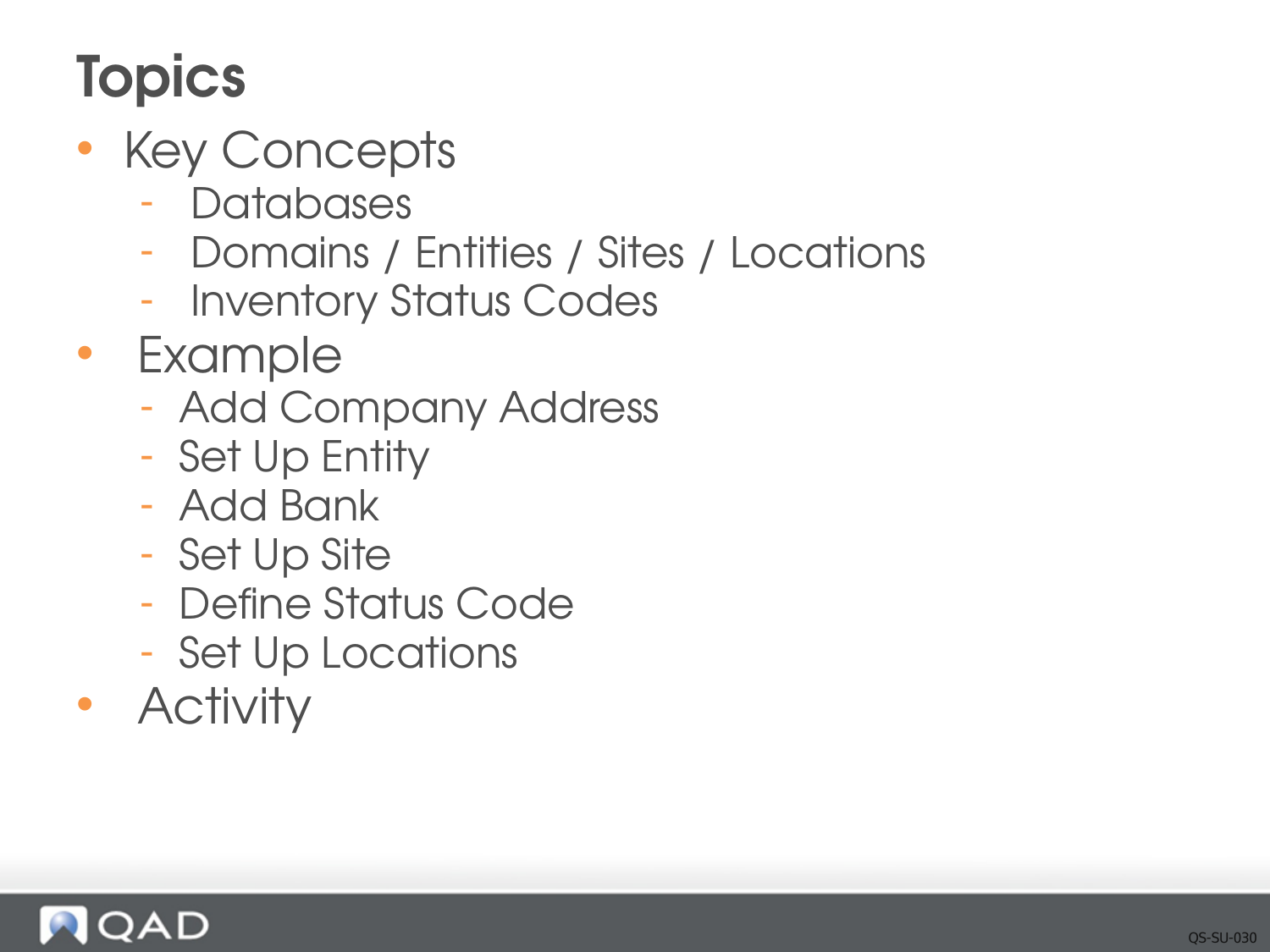

# Topics
Key Concepts
 Databases
 Domains / Entities / Sites / Locations
 Inventory Status Codes
 Example
Add Company Address
Set Up Entity
Add Bank
Set Up Site
Define Status Code
Set Up Locations
 Activity

QS-SU-030